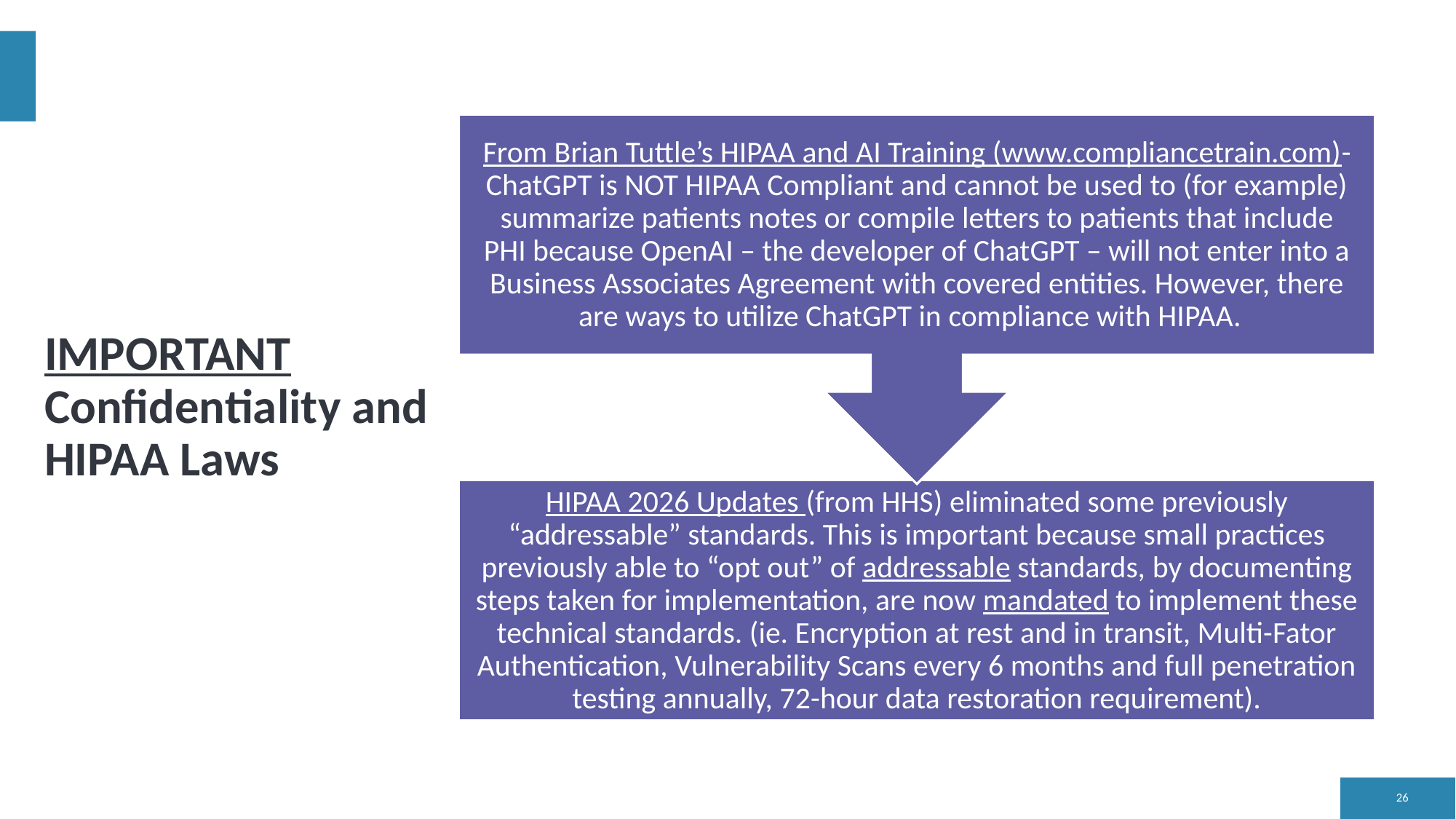

HIPAA 2026 Updates (from HHS) eliminated some previously “addressable” standards. This is important because small practices previously able to “opt out” of addressable standards, by documenting steps taken for implementation, are now mandated to implement these technical standards. (ie. Encryption at rest and in transit, Multi-Fator Authentication, Vulnerability Scans every 6 months and full penetration testing annually, 72-hour data restoration requirement).
From Brian Tuttle’s HIPAA and AI Training (www.compliancetrain.com)- ChatGPT is NOT HIPAA Compliant and cannot be used to (for example) summarize patients notes or compile letters to patients that include PHI because OpenAI – the developer of ChatGPT – will not enter into a Business Associates Agreement with covered entities. However, there are ways to utilize ChatGPT in compliance with HIPAA.
# IMPORTANT Confidentiality and HIPAA Laws
26